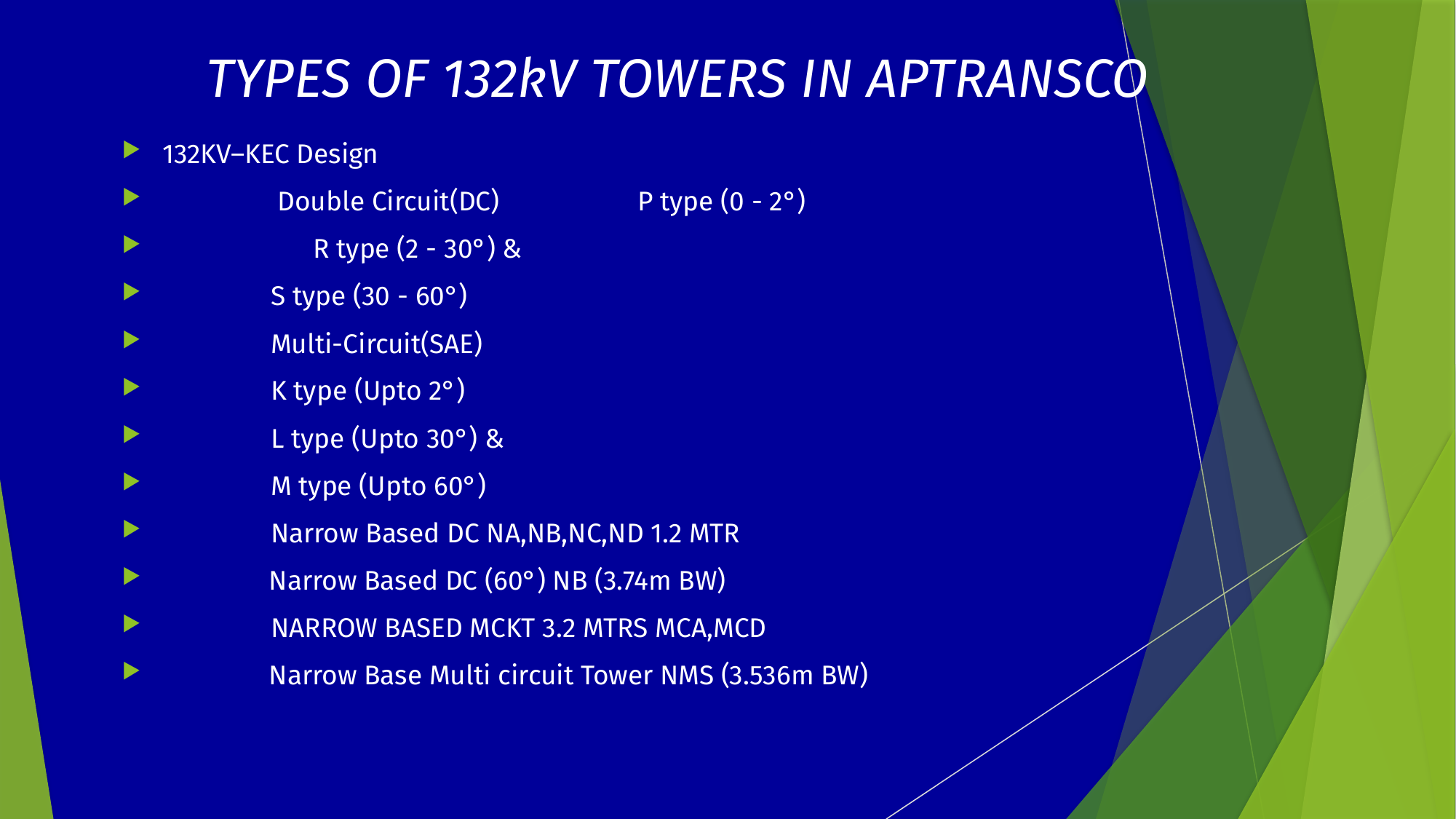

# TYPES OF 132kV TOWERS IN APTRANSCO
132KV–KEC Design
			 Double Circuit(DC)		      P type (0 - 2°)
									      R type (2 - 30°) &
										S type (30 - 60°)
			Multi-Circuit(SAE)
										K type (Upto 2°)
										L type (Upto 30°) &
										M type (Upto 60°)
			Narrow Based DC NA,NB,NC,ND 1.2 MTR
               Narrow Based DC (60°) NB (3.74m BW)
               	NARROW BASED MCKT 3.2 MTRS MCA,MCD
               Narrow Base Multi circuit Tower NMS (3.536m BW)